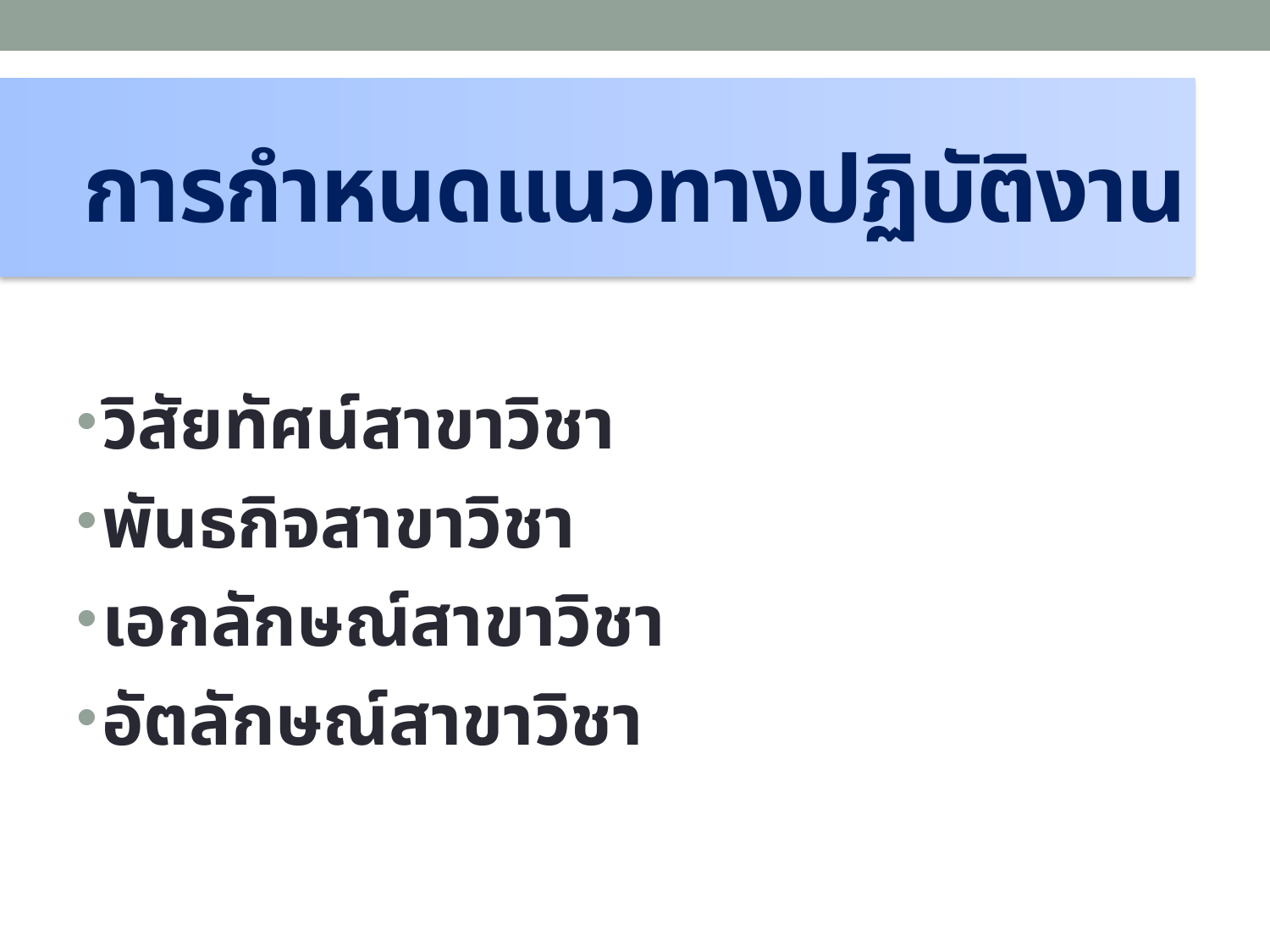

# การกำหนดแนวทางปฏิบัติงาน
วิสัยทัศน์สาขาวิชา
พันธกิจสาขาวิชา
เอกลักษณ์สาขาวิชา
อัตลักษณ์สาขาวิชา